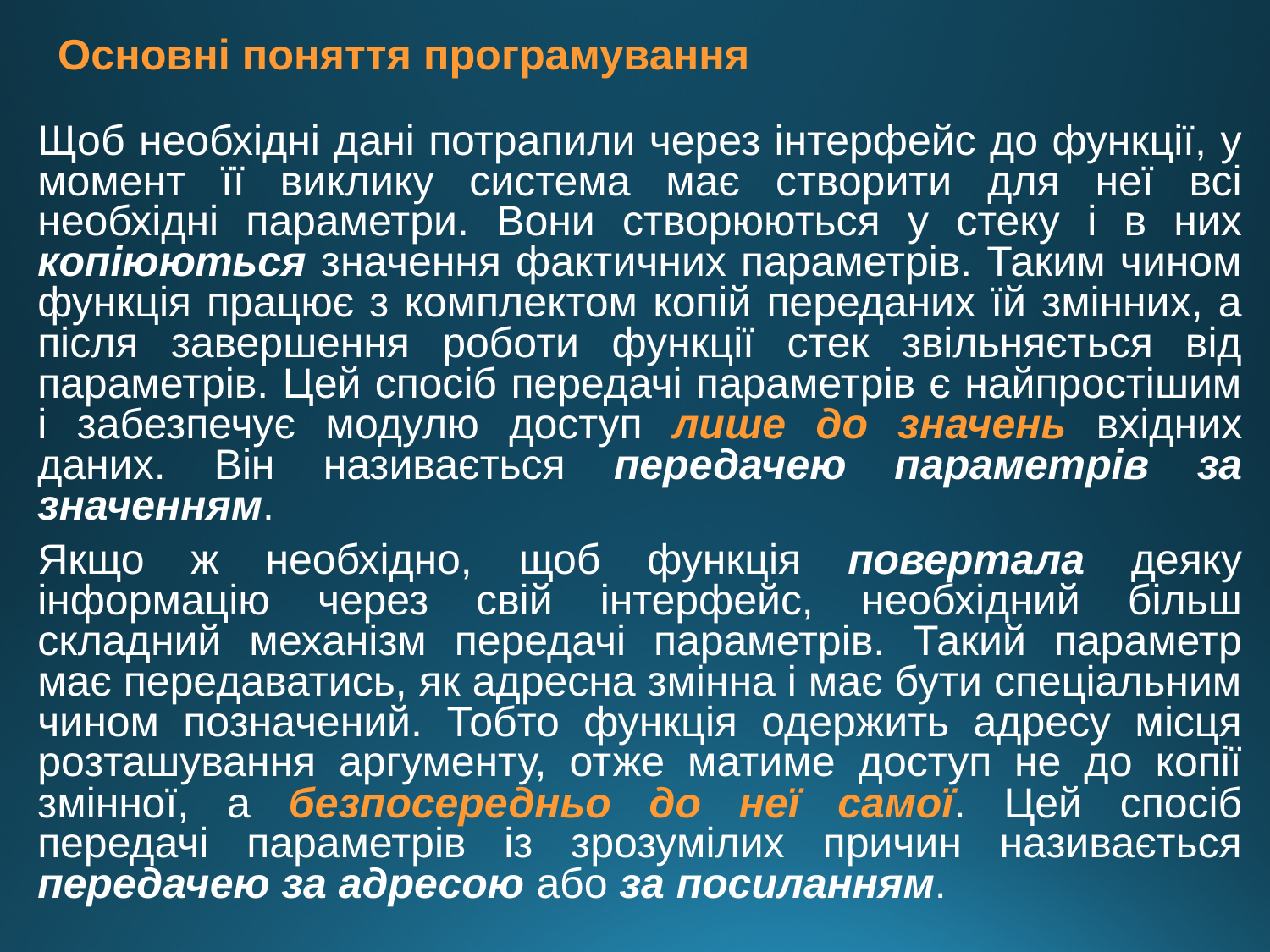

# Основні поняття програмування
Щоб необхідні дані потрапили через інтерфейс до функції, у момент її виклику система має створити для неї всі необхідні параметри. Вони створюються у стеку і в них копіюються значення фактичних параметрів. Таким чином функція працює з комплектом копій переданих їй змінних, а після завершення роботи функції стек звільняється від параметрів. Цей спосіб передачі параметрів є найпростішим і забезпечує модулю доступ лише до значень вхідних даних. Він називається передачею параметрів за значенням.
Якщо ж необхідно, щоб функція повертала деяку інформацію через свій інтерфейс, необхідний більш складний механізм передачі параметрів. Такий параметр має передаватись, як адресна змінна і має бути спеціальним чином позначений. Тобто функція одержить адресу місця розташування аргументу, отже матиме доступ не до копії змінної, а безпосередньо до неї самої. Цей спосіб передачі параметрів із зрозумілих причин називається передачею за адресою або за посиланням.